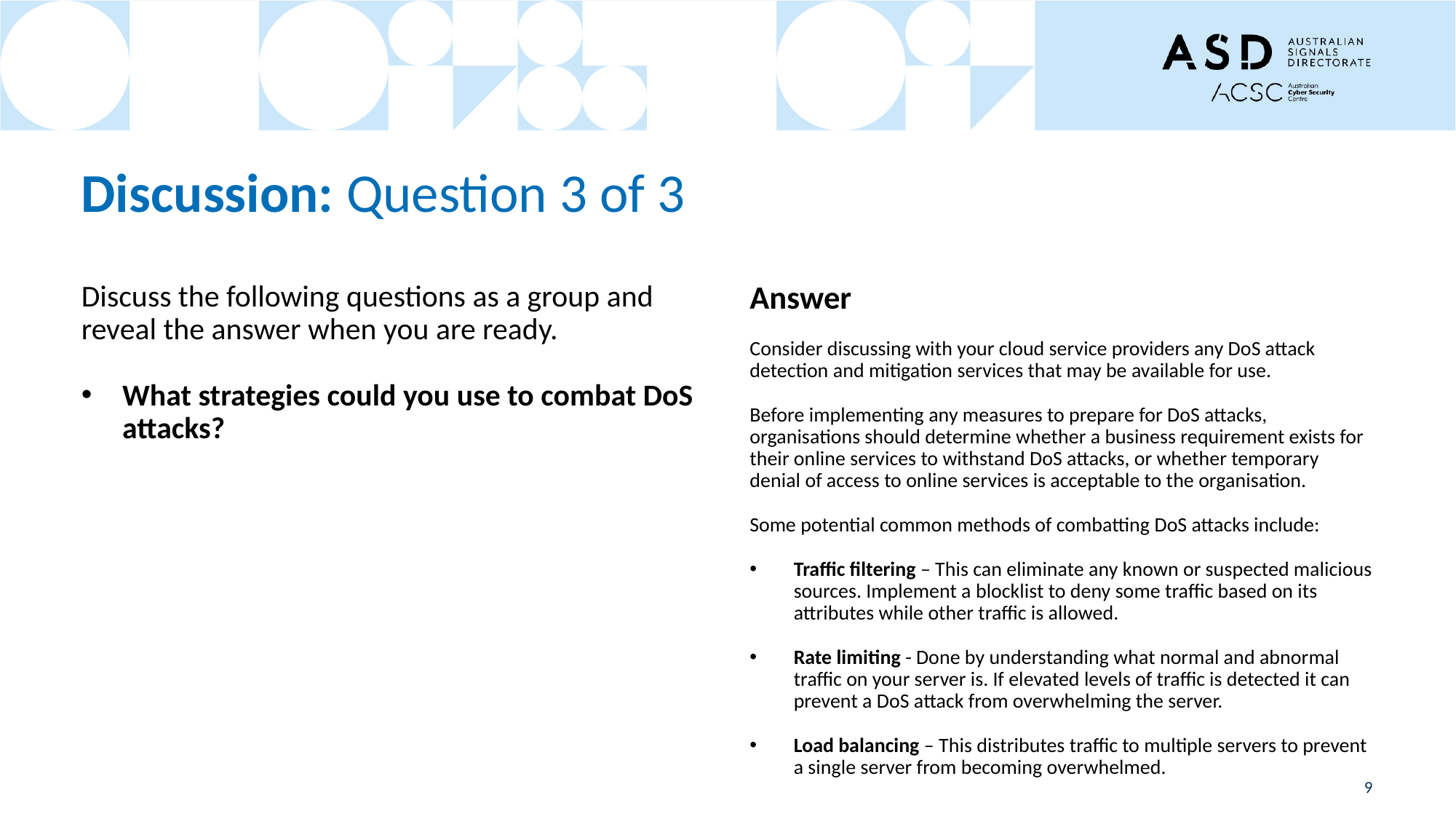

# Discussion: Question 3 of 3
Answer
Consider discussing with your cloud service providers any DoS attack detection and mitigation services that may be available for use.
Before implementing any measures to prepare for DoS attacks, organisations should determine whether a business requirement exists for their online services to withstand DoS attacks, or whether temporary denial of access to online services is acceptable to the organisation.
Some potential common methods of combatting DoS attacks include:
Traffic filtering – This can eliminate any known or suspected malicious sources. Implement a blocklist to deny some traffic based on its attributes while other traffic is allowed.
Rate limiting - Done by understanding what normal and abnormal traffic on your server is. If elevated levels of traffic is detected it can prevent a DoS attack from overwhelming the server.
Load balancing – This distributes traffic to multiple servers to prevent a single server from becoming overwhelmed.
Discuss the following questions as a group and reveal the answer when you are ready.
What strategies could you use to combat DoS attacks?
9